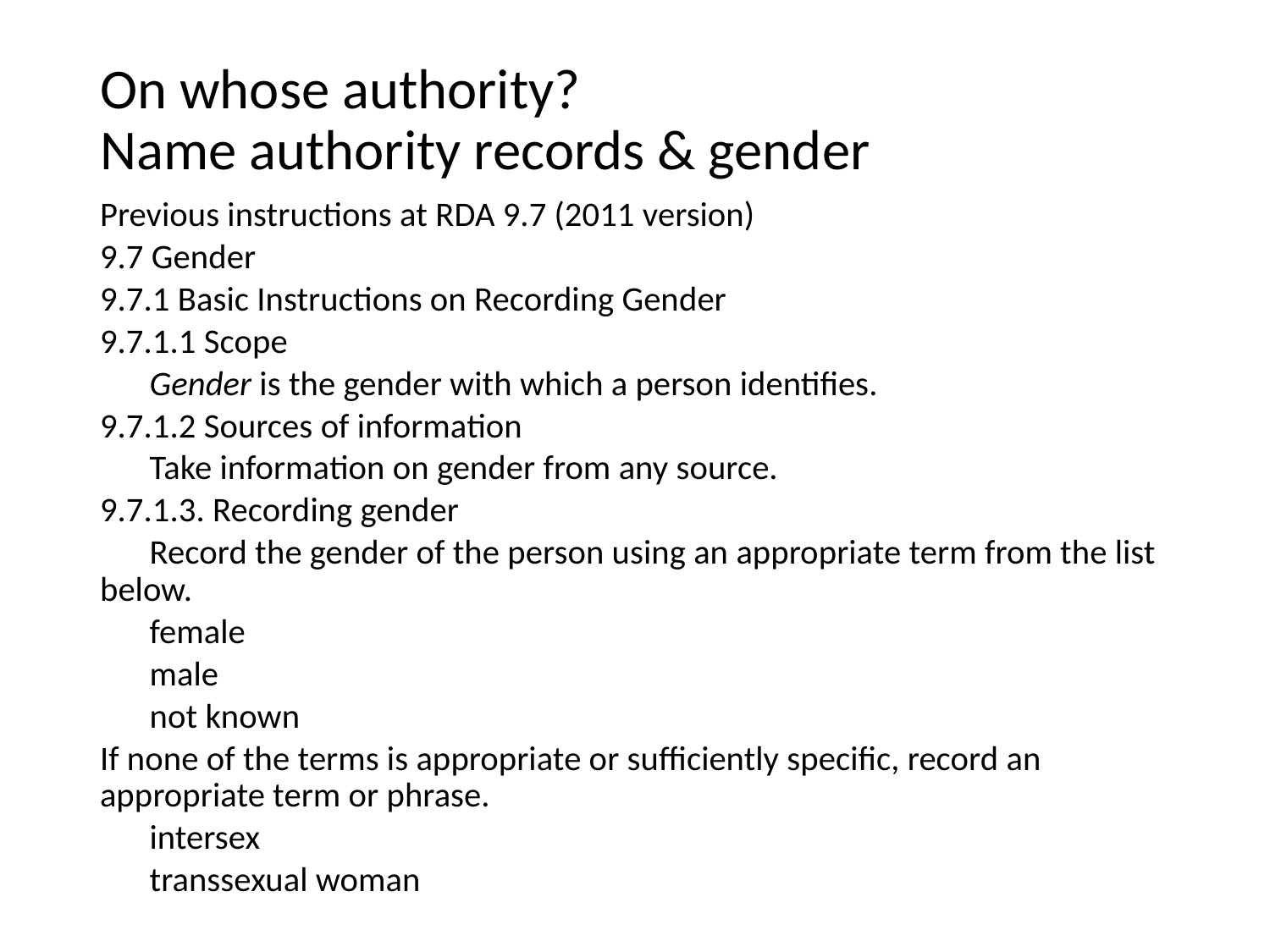

# On whose authority? Name authority records & gender
Previous instructions at RDA 9.7 (2011 version)
9.7 Gender
9.7.1 Basic Instructions on Recording Gender
9.7.1.1 Scope
	Gender is the gender with which a person identifies.
9.7.1.2 Sources of information
	Take information on gender from any source.
9.7.1.3. Recording gender
	Record the gender of the person using an appropriate term from the list below.
		female
		male
		not known
If none of the terms is appropriate or sufficiently specific, record an appropriate term or phrase.
		intersex
		transsexual woman